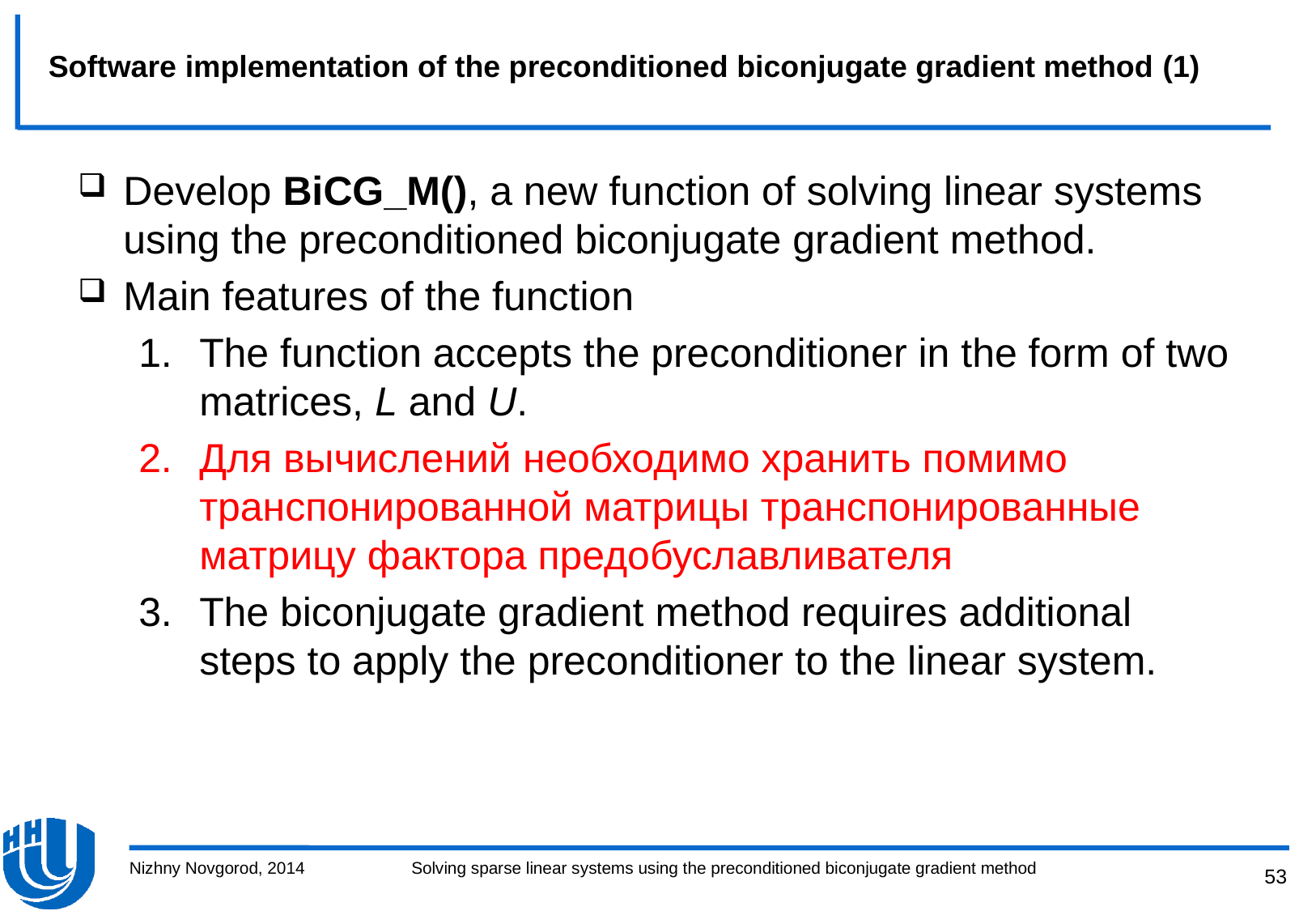

# Software implementation of the preconditioned biconjugate gradient method (1)
Develop BiCG_M(), a new function of solving linear systems using the preconditioned biconjugate gradient method.
Main features of the function
The function accepts the preconditioner in the form of two matrices, L and U.
Для вычислений необходимо хранить помимо транспонированной матрицы транспонированные матрицу фактора предобуславливателя
The biconjugate gradient method requires additional steps to apply the preconditioner to the linear system.
Nizhny Novgorod, 2014
Solving sparse linear systems using the preconditioned biconjugate gradient method